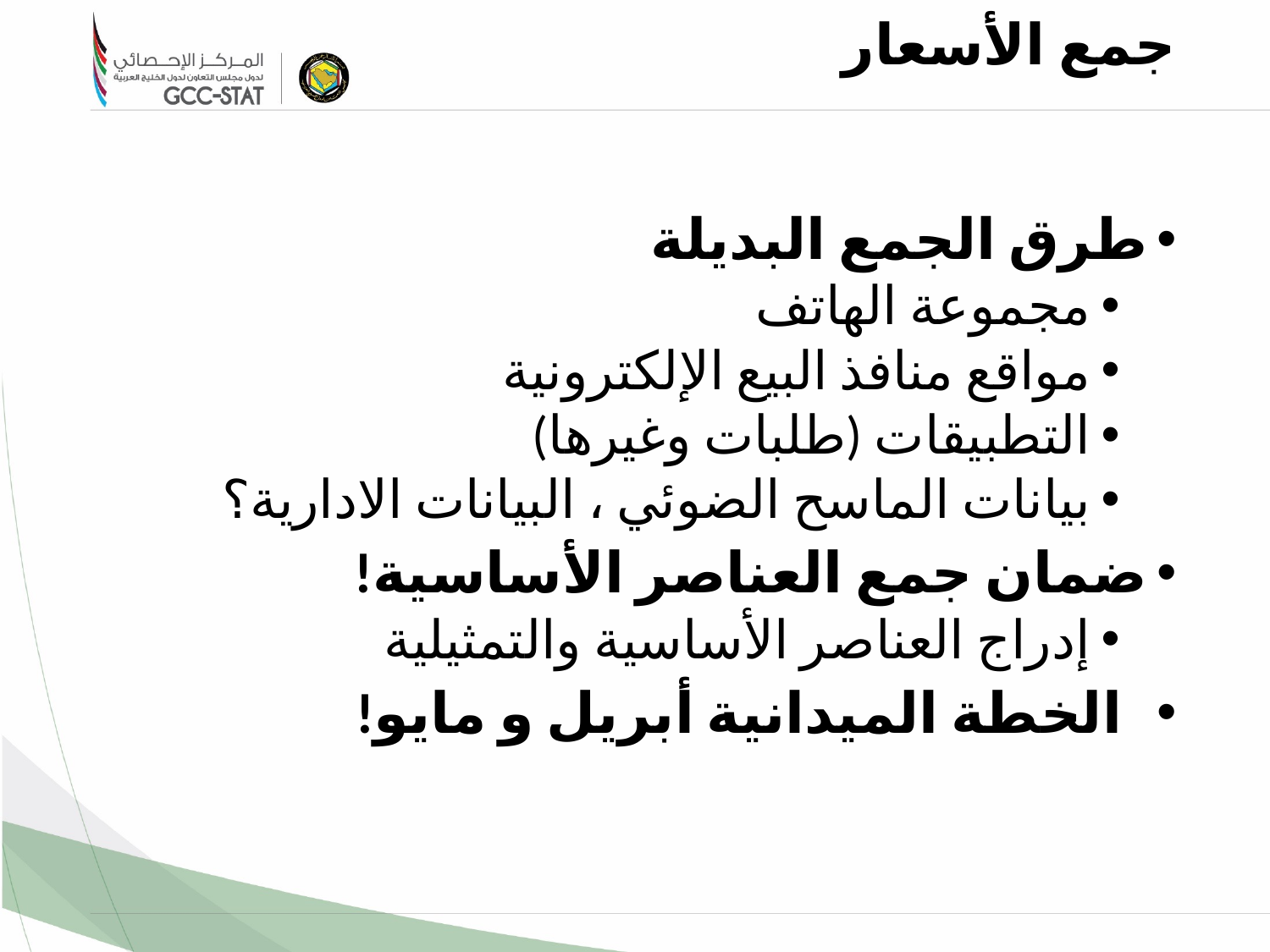

جمع الأسعار
طرق الجمع البديلة
مجموعة الهاتف
مواقع منافذ البيع الإلكترونية
التطبيقات (طلبات وغيرها)
بيانات الماسح الضوئي ، البيانات الادارية؟
ضمان جمع العناصر الأساسية!
إدراج العناصر الأساسية والتمثيلية
  الخطة الميدانية أبريل و مايو!